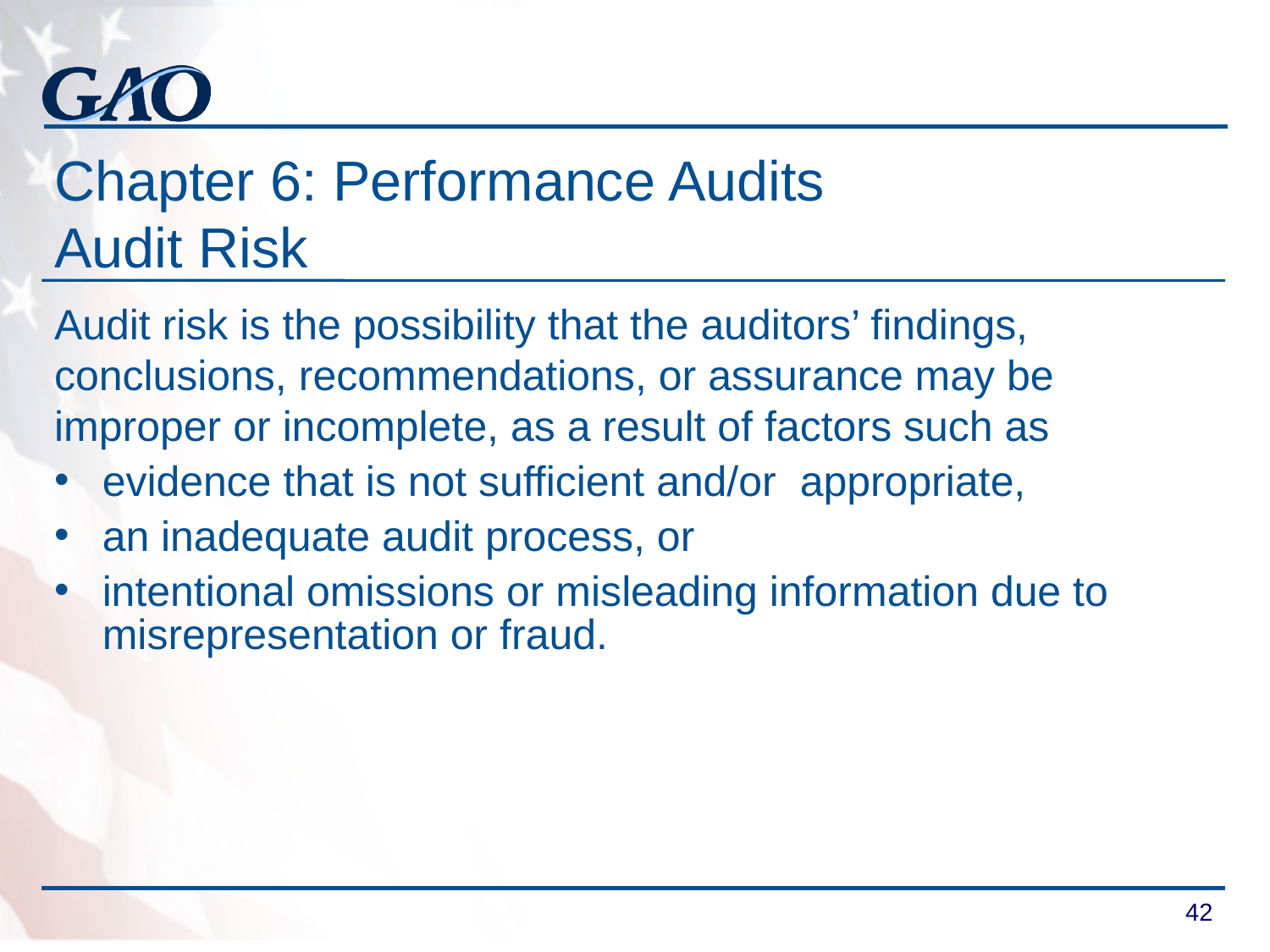

# Chapter 6: Performance Audits Audit Risk
Audit risk is the possibility that the auditors’ findings, conclusions, recommendations, or assurance may be improper or incomplete, as a result of factors such as
evidence that is not sufficient and/or  appropriate,
an inadequate audit process, or
intentional omissions or misleading information due to misrepresentation or fraud.
42